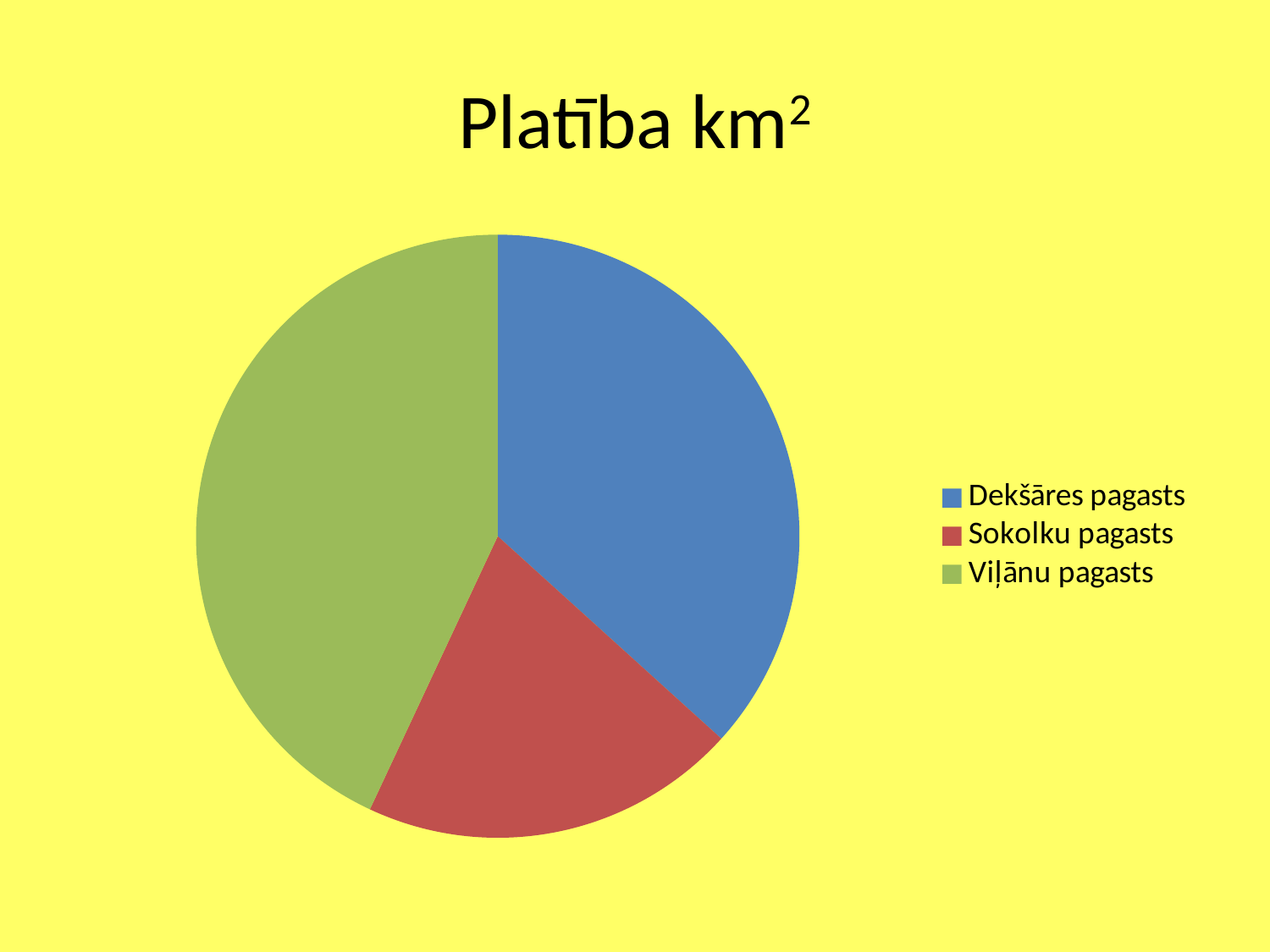

# Platība km2

### Chart

| Category | Platība |
|---|---|
| Dekšāres pagasts | 102.8 |
| Sokolku pagasts | 56.7 |
| Viļānu pagasts | 120.5 |